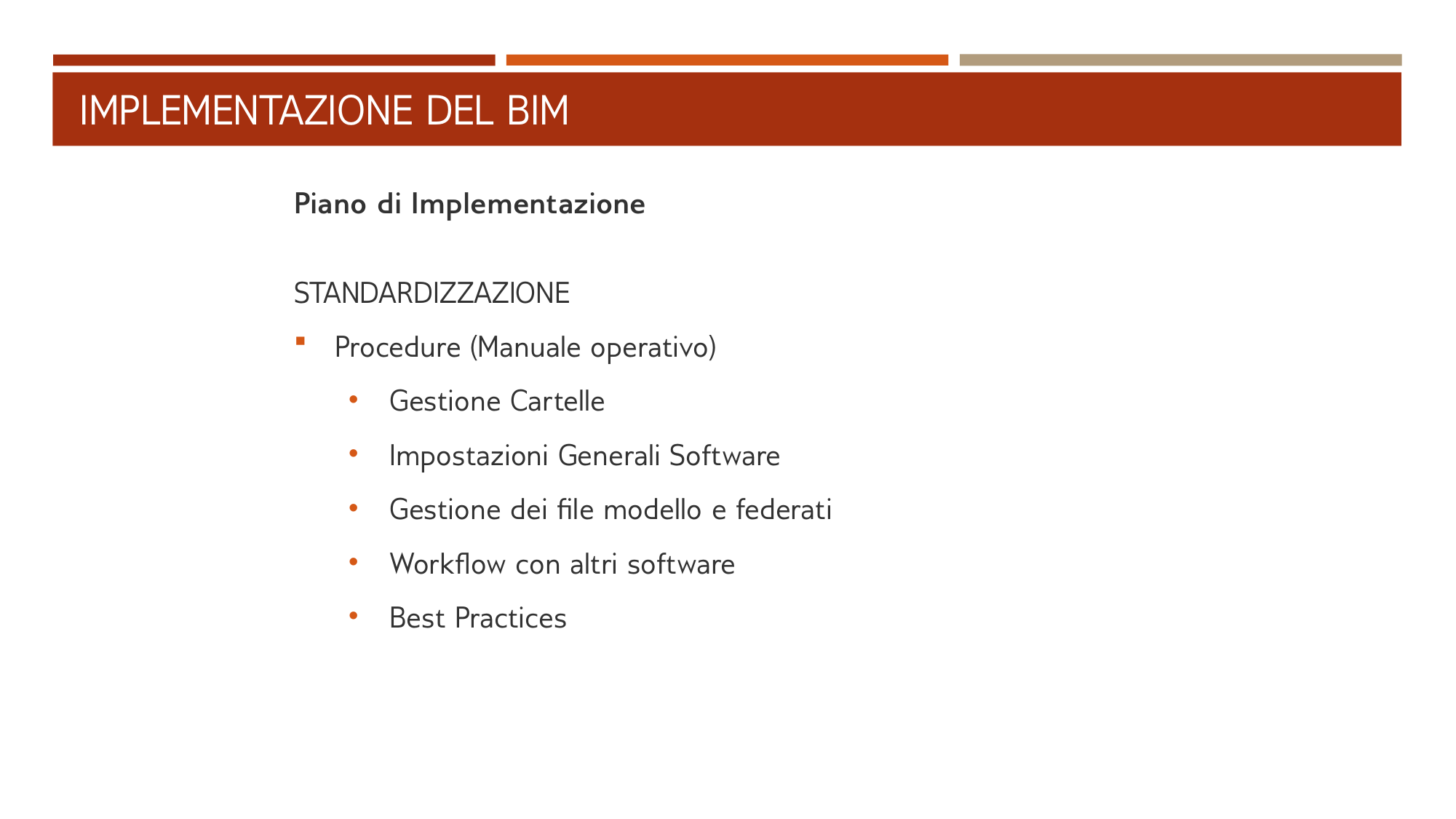

# Implementazione del BIM
Piano di Implementazione
STANDARDIZZAZIONE
Procedure (Manuale operativo)
Gestione Cartelle
Impostazioni Generali Software
Gestione dei file modello e federati
Workflow con altri software
Best Practices